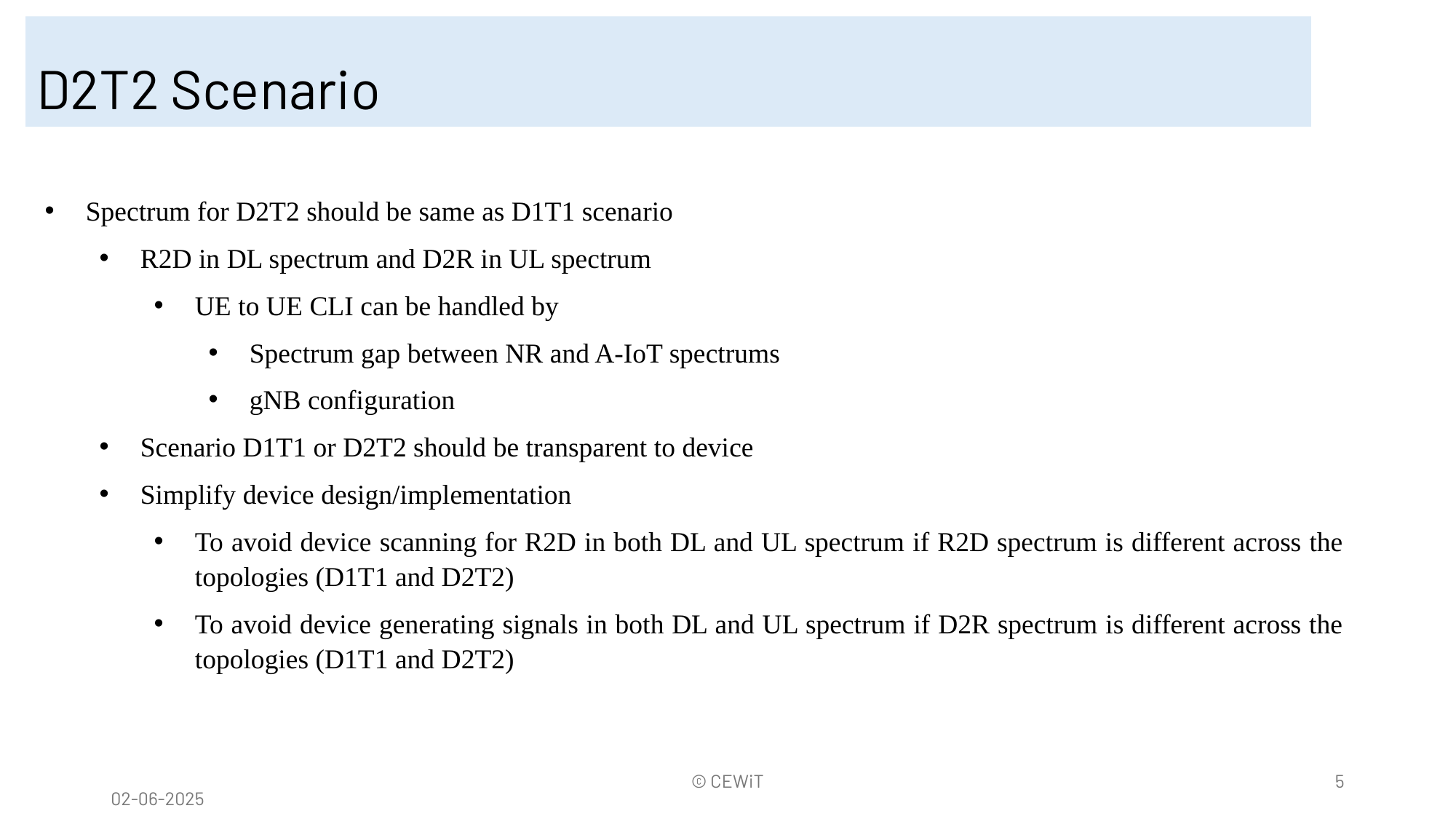

D2T2 Scenario
Spectrum for D2T2 should be same as D1T1 scenario
R2D in DL spectrum and D2R in UL spectrum
UE to UE CLI can be handled by
Spectrum gap between NR and A-IoT spectrums
gNB configuration
Scenario D1T1 or D2T2 should be transparent to device
Simplify device design/implementation
To avoid device scanning for R2D in both DL and UL spectrum if R2D spectrum is different across the topologies (D1T1 and D2T2)
To avoid device generating signals in both DL and UL spectrum if D2R spectrum is different across the topologies (D1T1 and D2T2)

© CEWiT
5
02-06-2025